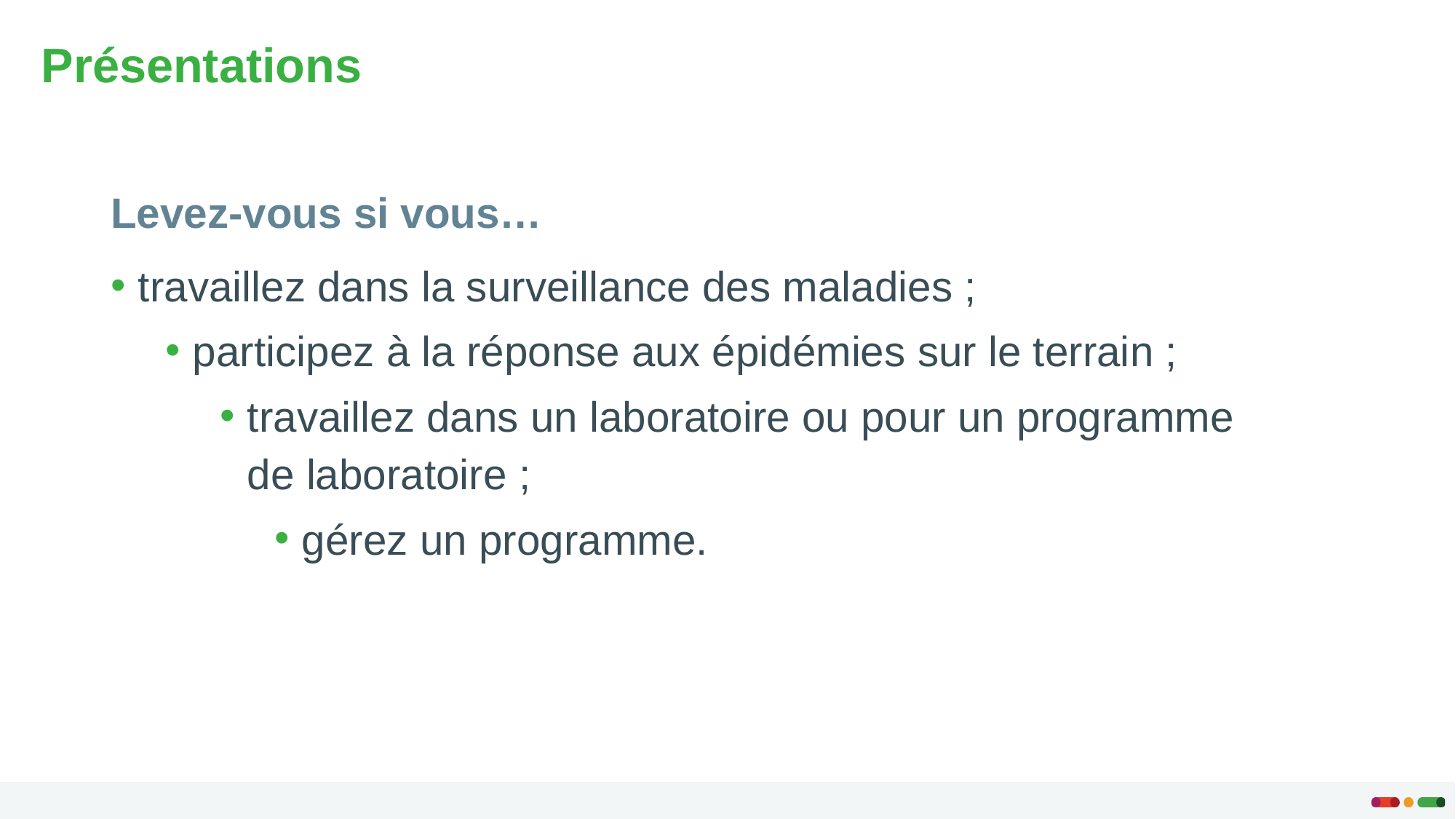

# Présentations
Levez-vous si vous…
travaillez dans la surveillance des maladies ;
participez à la réponse aux épidémies sur le terrain ;
travaillez dans un laboratoire ou pour un programme de laboratoire ;
gérez un programme.